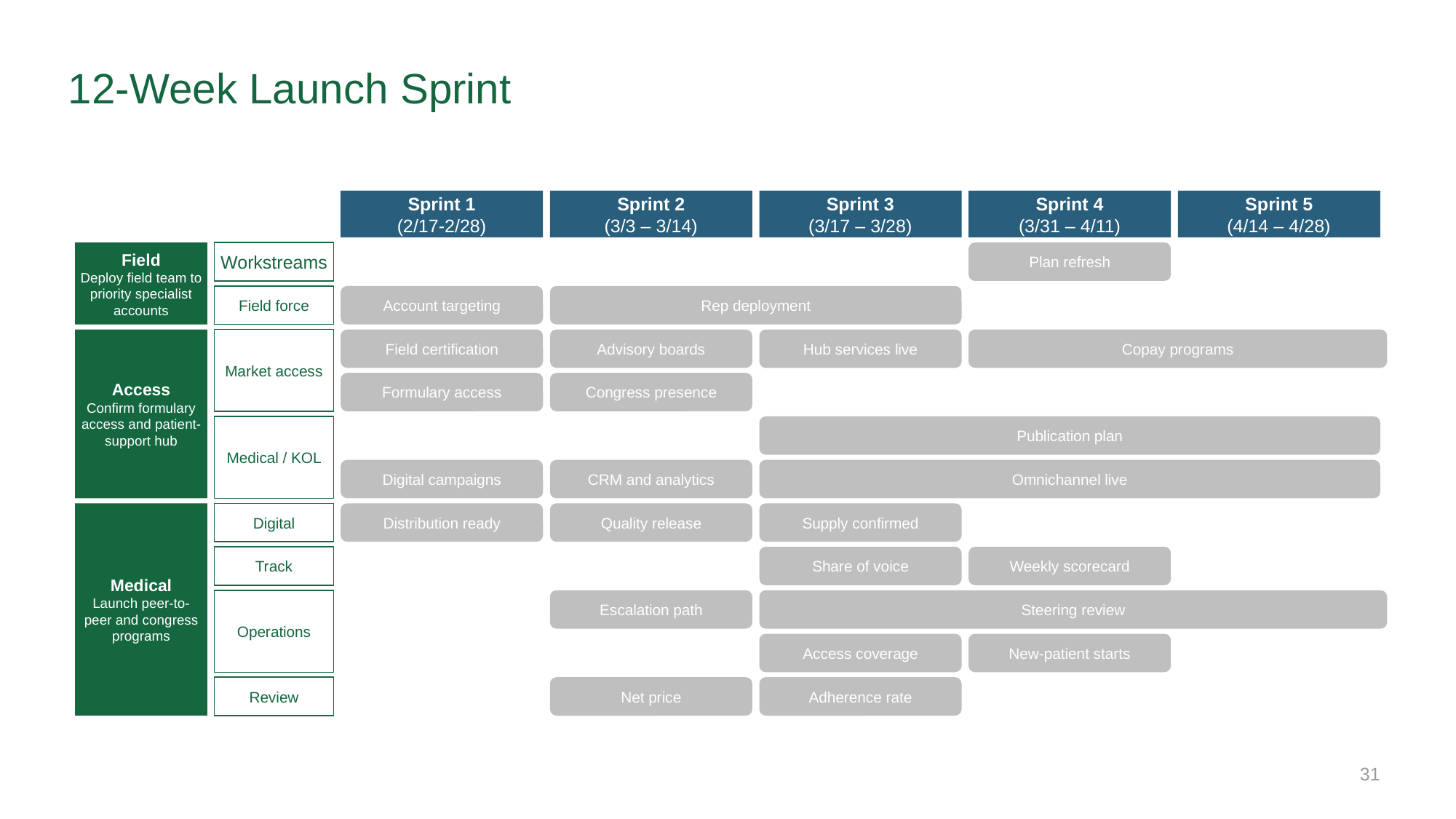

# 12-Week Launch Sprint
Sprint 1
(2/17-2/28)
Sprint 2
(3/3 – 3/14)
Sprint 3
(3/17 – 3/28)
Sprint 4
(3/31 – 4/11)
Sprint 5
(4/14 – 4/28)
Workstreams
Plan refresh
Field
Deploy field team to priority specialist accounts
Field force
Account targeting
Rep deployment
Access
Confirm formulary access and patient-support hub
Market access
Field certification
Advisory boards
Hub services live
Copay programs
Formulary access
Congress presence
Medical / KOL
Publication plan
Digital campaigns
CRM and analytics
Omnichannel live
Medical
Launch peer-to-peer and congress programs
Digital
Distribution ready
Quality release
Supply confirmed
Track
Share of voice
Weekly scorecard
Operations
Escalation path
Steering review
Access coverage
New-patient starts
Review
Net price
Adherence rate
31